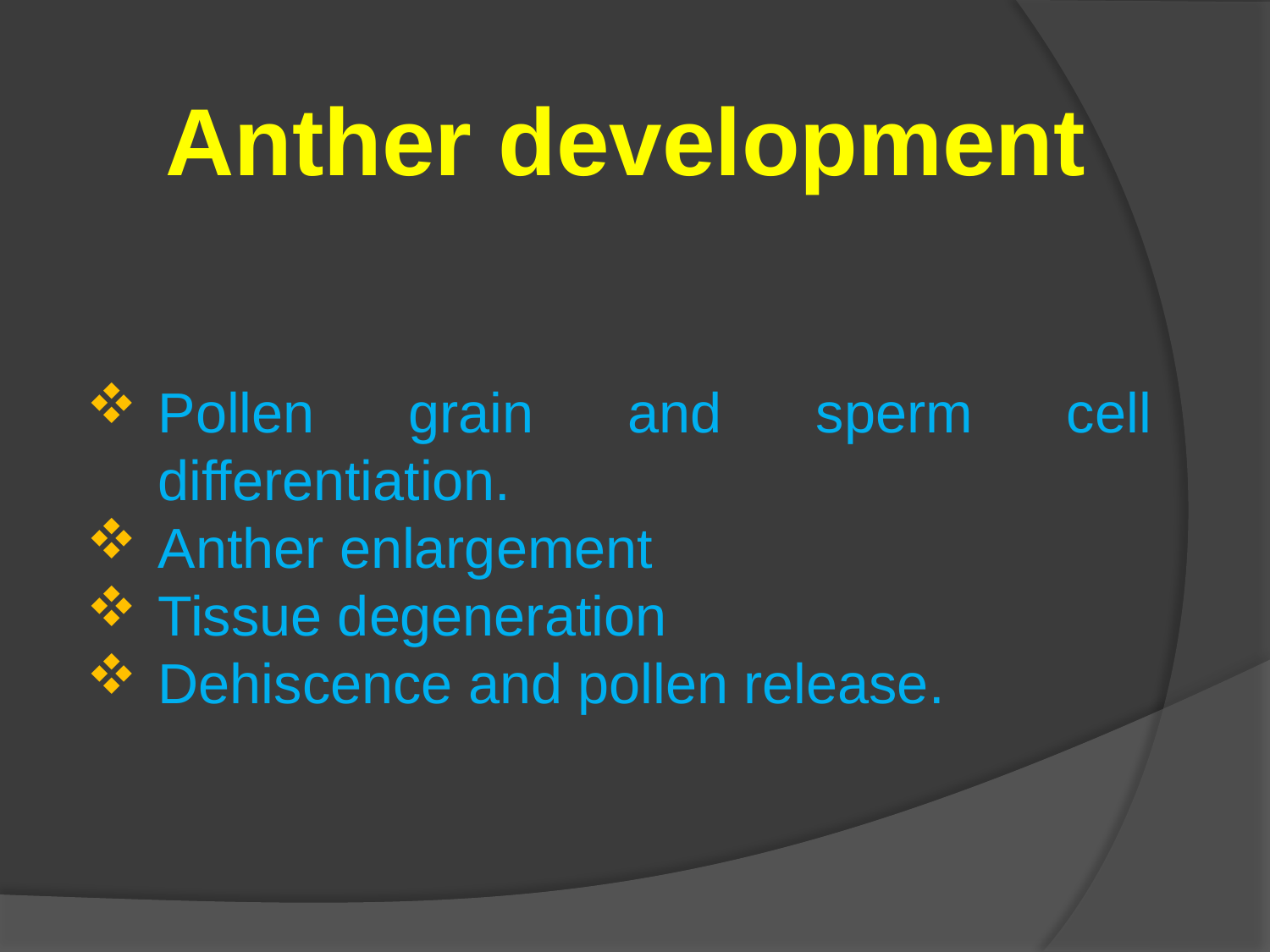

Anther development
Pollen grain and sperm cell differentiation.
Anther enlargement
Tissue degeneration
Dehiscence and pollen release.